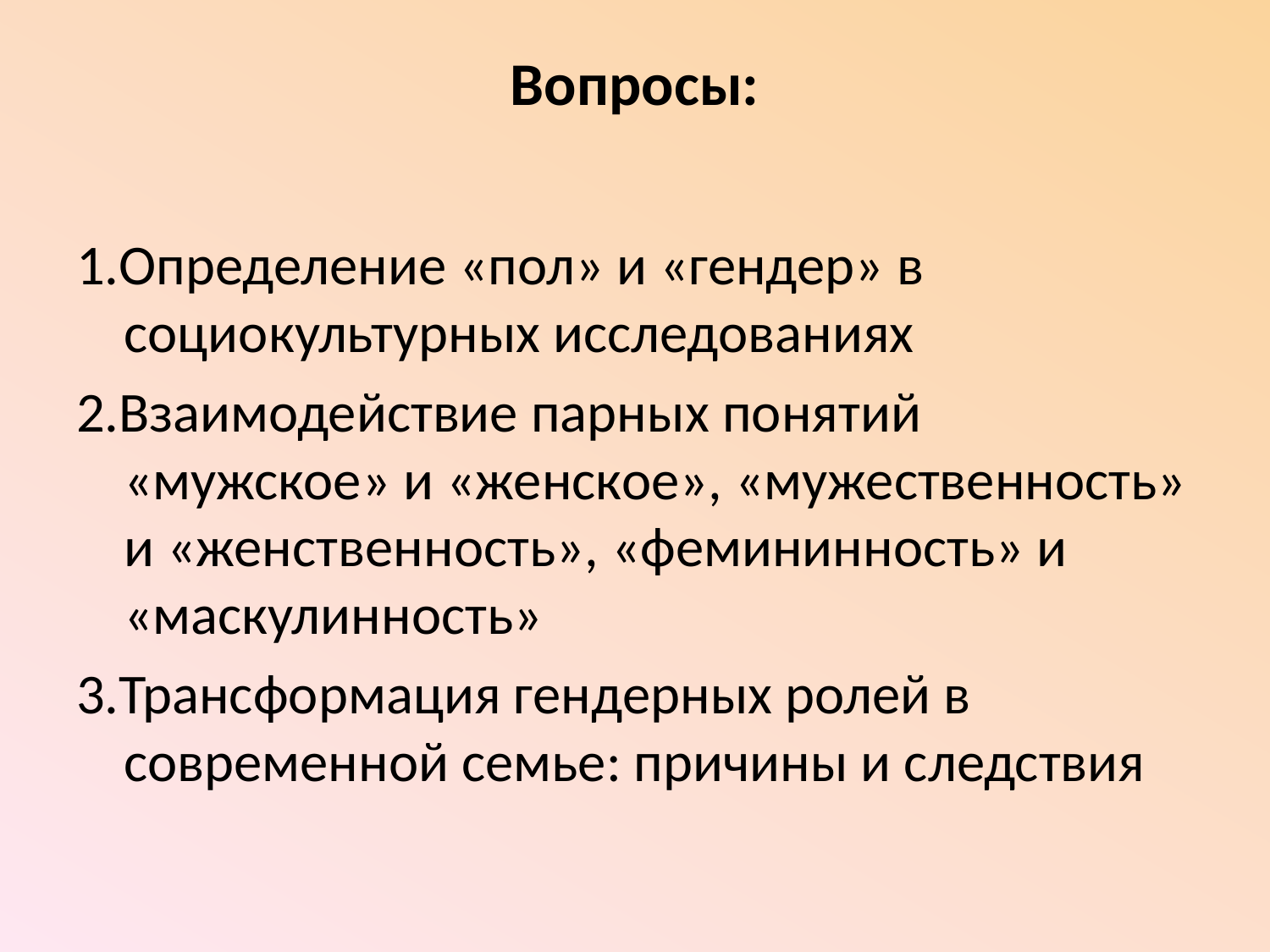

# Вопросы:
1.Определение «пол» и «гендер» в социокультурных исследованиях
2.Взаимодействие парных понятий «мужское» и «женское», «мужественность» и «женственность», «фемининность» и «маскулинность»
3.Трансформация гендерных ролей в современной семье: причины и следствия